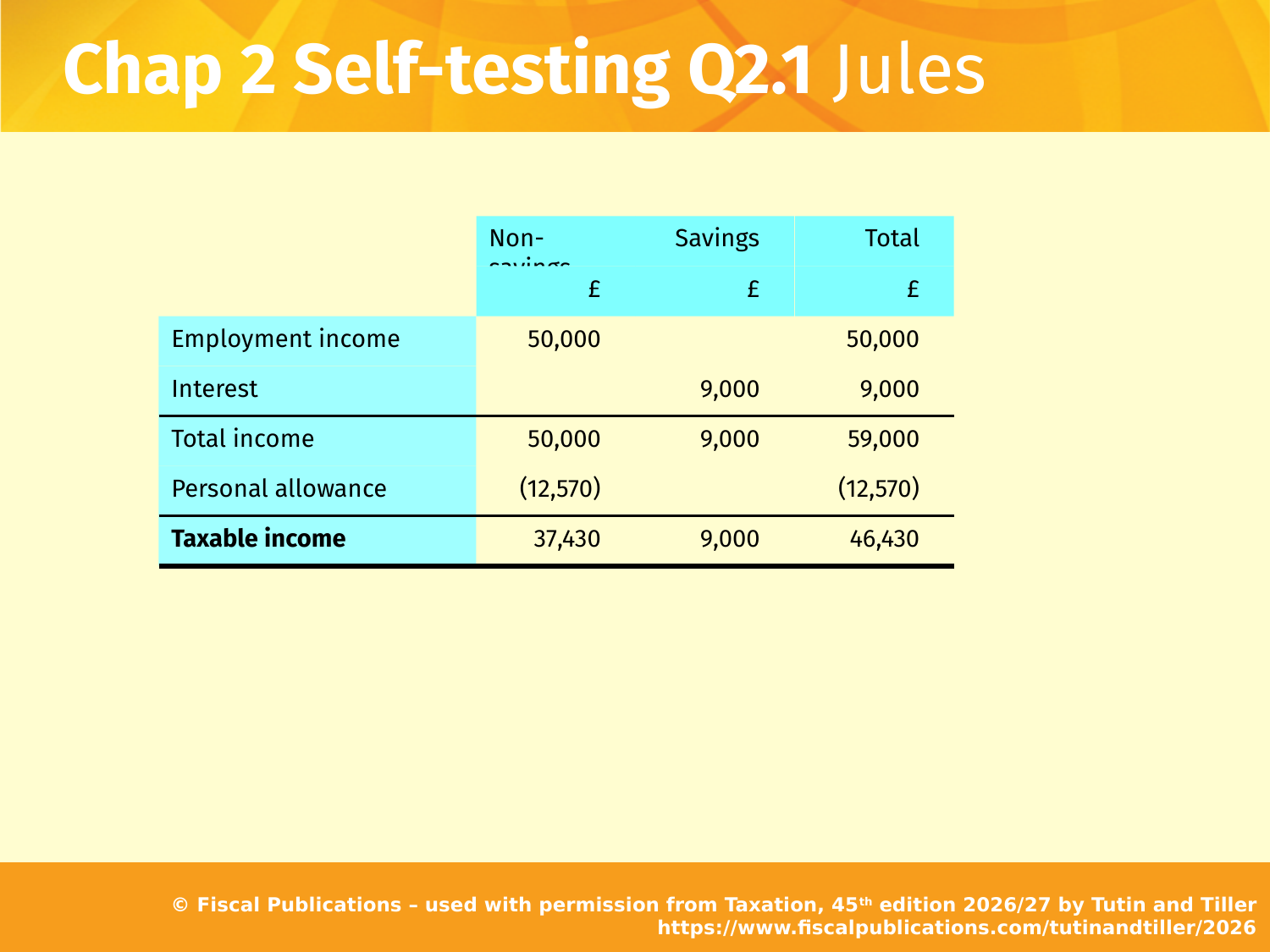

# Chap 2 Self-testing Q2.1 Jules
	Non-savings
	Savings
	Total
	£
	£
	£
Employment income
	50,000
	50,000
Interest
	9,000
	9,000
Total income
	50,000
	9,000
	59,000
Personal allowance
	(12,570)
	(12,570)
Taxable income
	9,000
	46,430
	37,430